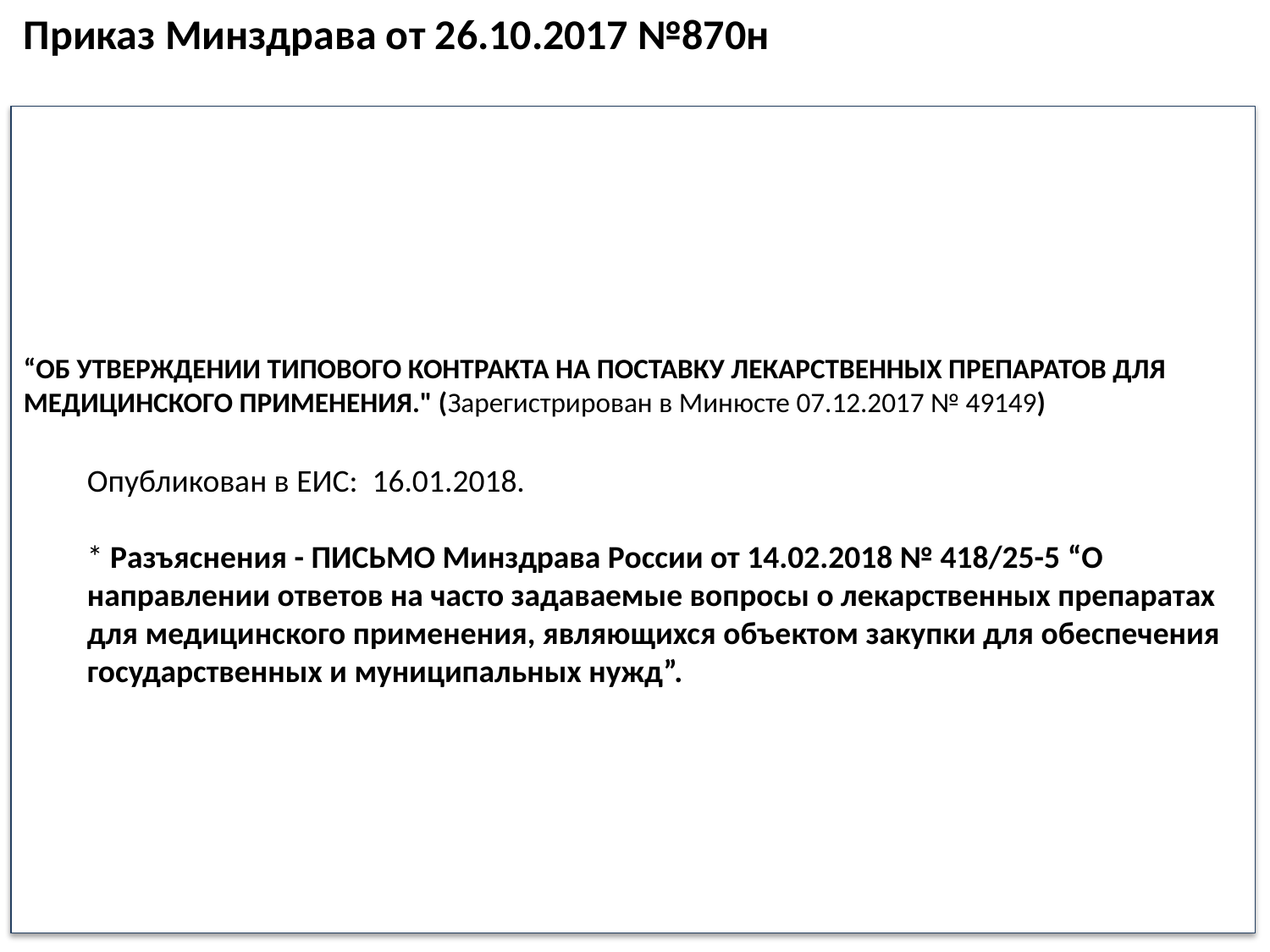

Приказ Минздрава от 26.10.2017 №870н
“ОБ УТВЕРЖДЕНИИ ТИПОВОГО КОНТРАКТА НА ПОСТАВКУ ЛЕКАРСТВЕННЫХ ПРЕПАРАТОВ ДЛЯ МЕДИЦИНСКОГО ПРИМЕНЕНИЯ." (Зарегистрирован в Минюсте 07.12.2017 № 49149)

Опубликован в ЕИС:  16.01.2018.

* Разъяснения - ПИСЬМО Минздрава России от 14.02.2018 № 418/25-5 “О направлении ответов на часто задаваемые вопросы о лекарственных препаратах для медицинского применения, являющихся объектом закупки для обеспечения государственных и муниципальных нужд”.
33